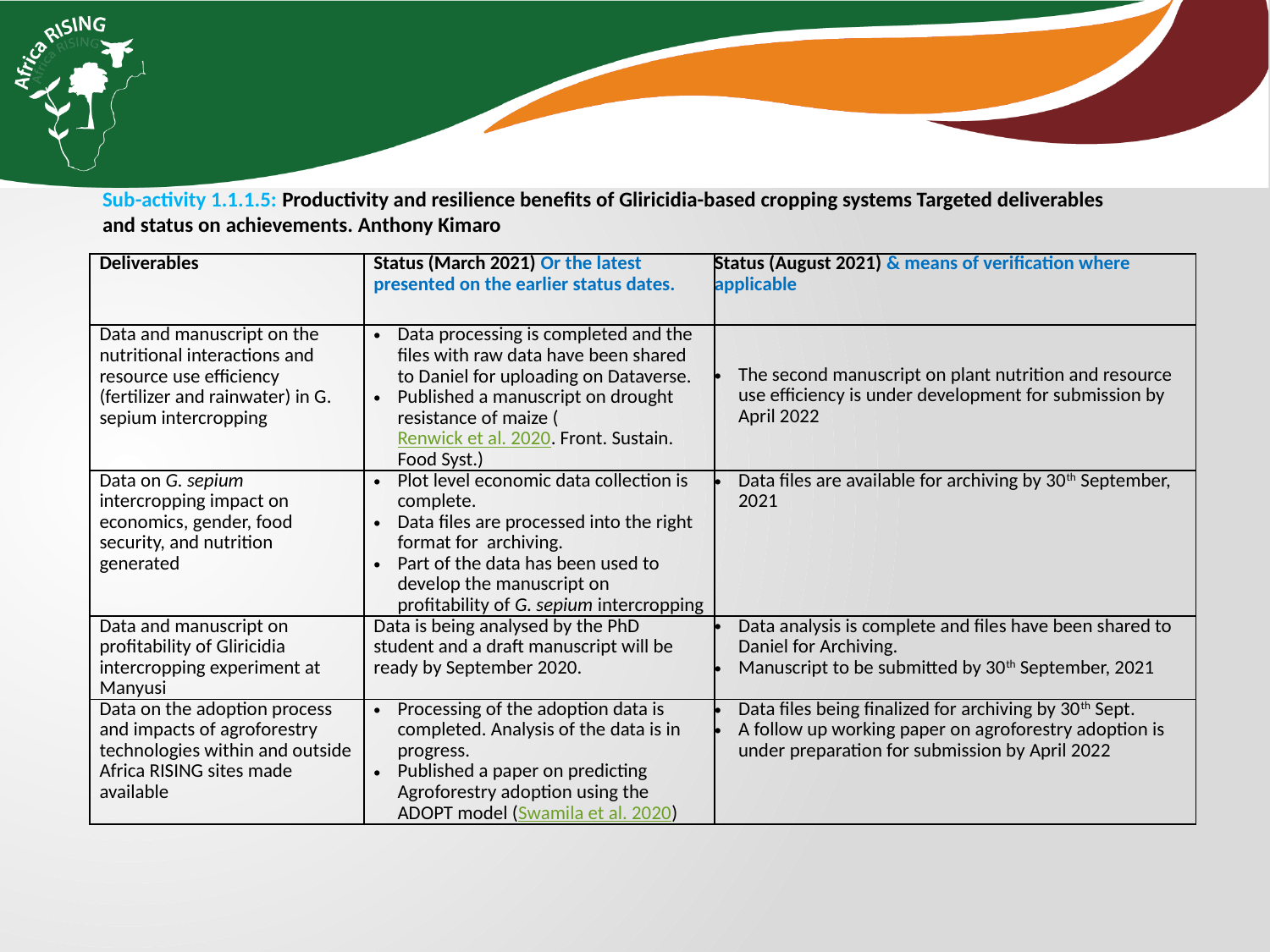

Sub-activity 1.1.1.5: Productivity and resilience benefits of Gliricidia-based cropping systems Targeted deliverables and status on achievements. Anthony Kimaro

| Deliverables | Status (March 2021) Or the latest presented on the earlier status dates. | Status (August 2021) & means of verification where applicable |
| --- | --- | --- |
| Data and manuscript on the nutritional interactions and resource use efficiency (fertilizer and rainwater) in G. sepium intercropping | Data processing is completed and the files with raw data have been shared to Daniel for uploading on Dataverse. Published a manuscript on drought resistance of maize (Renwick et al. 2020. Front. Sustain. Food Syst.) | The second manuscript on plant nutrition and resource use efficiency is under development for submission by April 2022 |
| Data on G. sepium intercropping impact on economics, gender, food security, and nutrition generated | Plot level economic data collection is complete. Data files are processed into the right format for archiving. Part of the data has been used to develop the manuscript on profitability of G. sepium intercropping | Data files are available for archiving by 30th September, 2021 |
| Data and manuscript on profitability of Gliricidia intercropping experiment at Manyusi | Data is being analysed by the PhD student and a draft manuscript will be ready by September 2020. | Data analysis is complete and files have been shared to Daniel for Archiving. Manuscript to be submitted by 30th September, 2021 |
| Data on the adoption process and impacts of agroforestry technologies within and outside Africa RISING sites made available | Processing of the adoption data is completed. Analysis of the data is in progress. Published a paper on predicting Agroforestry adoption using the ADOPT model (Swamila et al. 2020) | Data files being finalized for archiving by 30th Sept. A follow up working paper on agroforestry adoption is under preparation for submission by April 2022 |